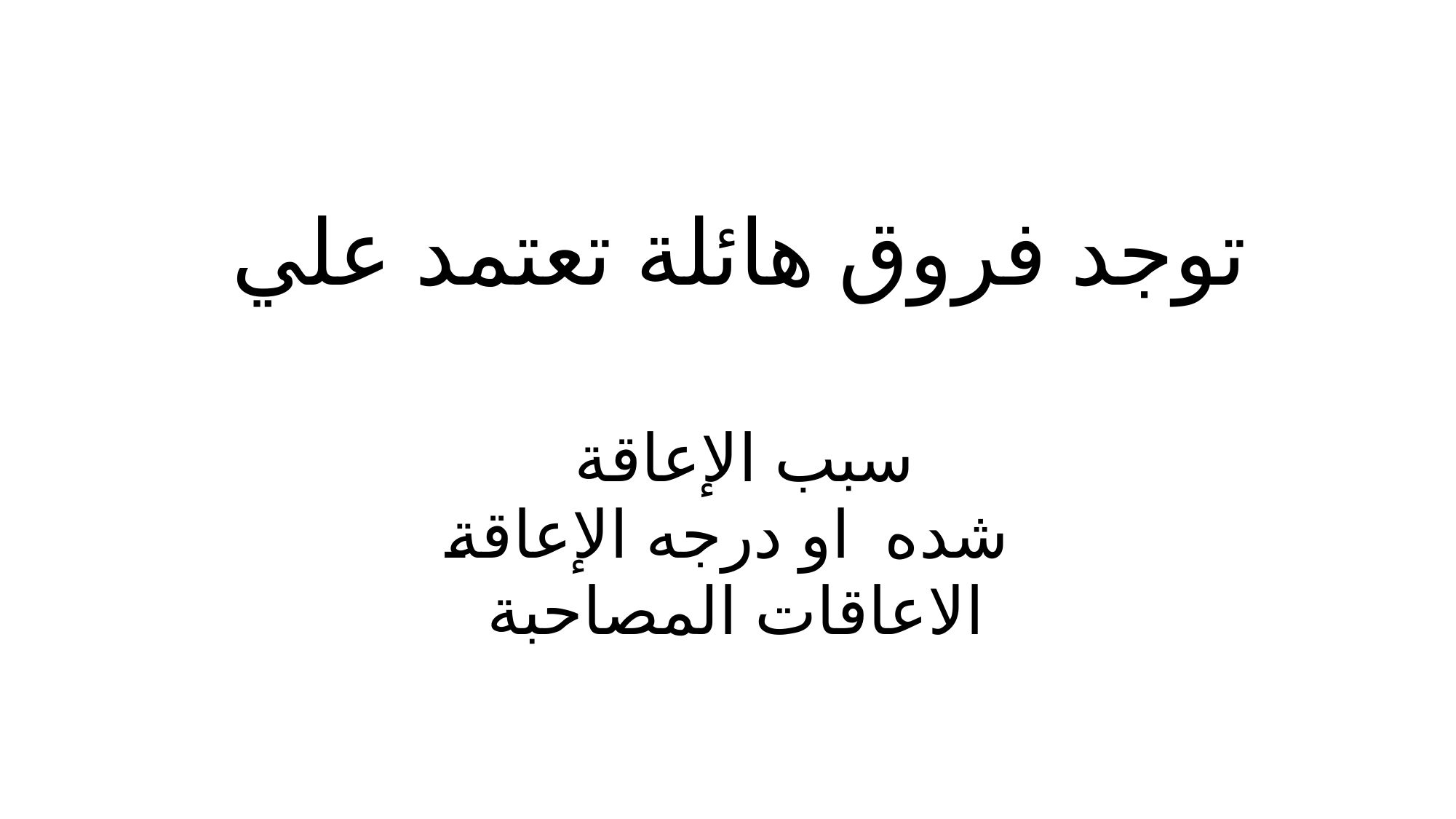

# توجد فروق هائلة تعتمد علي
سبب الإعاقة
شده  او درجه الإعاقة
الاعاقات المصاحبة